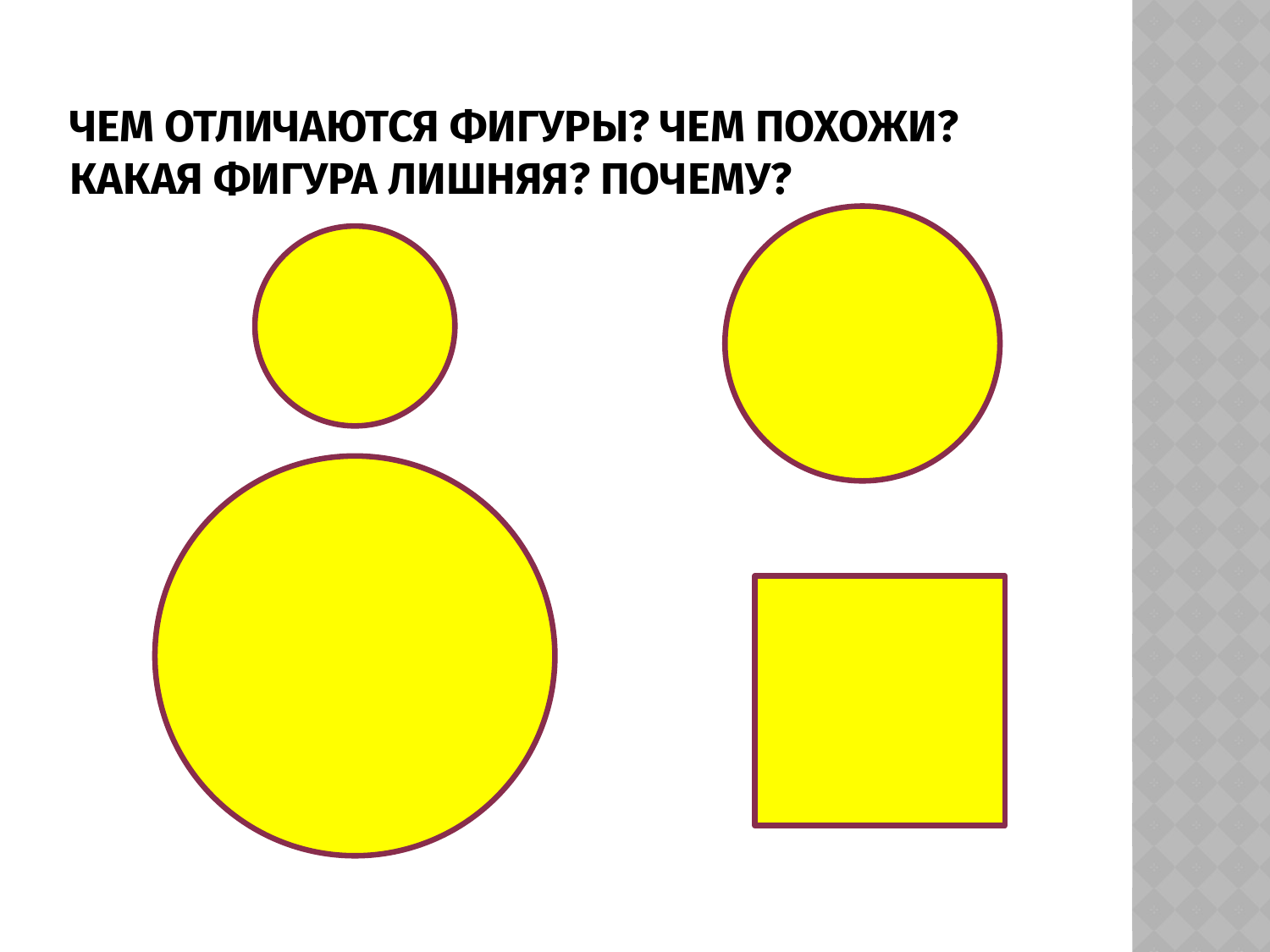

# Чем отличаются фигуры? Чем похожи? Какая фигура лишняя? Почему?